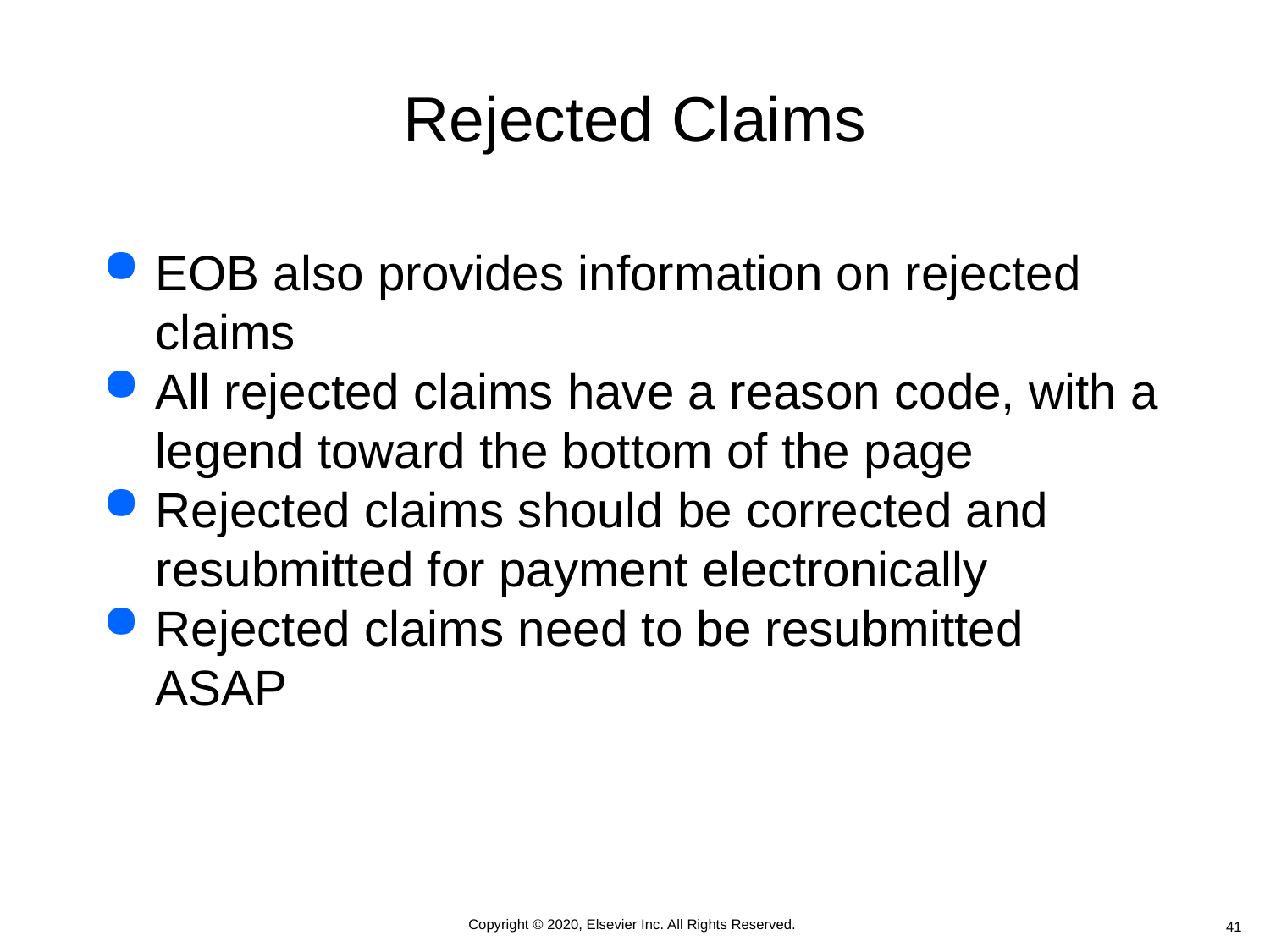

# Rejected Claims
EOB also provides information on rejected claims
All rejected claims have a reason code, with a legend toward the bottom of the page
Rejected claims should be corrected and resubmitted for payment electronically
Rejected claims need to be resubmitted ASAP